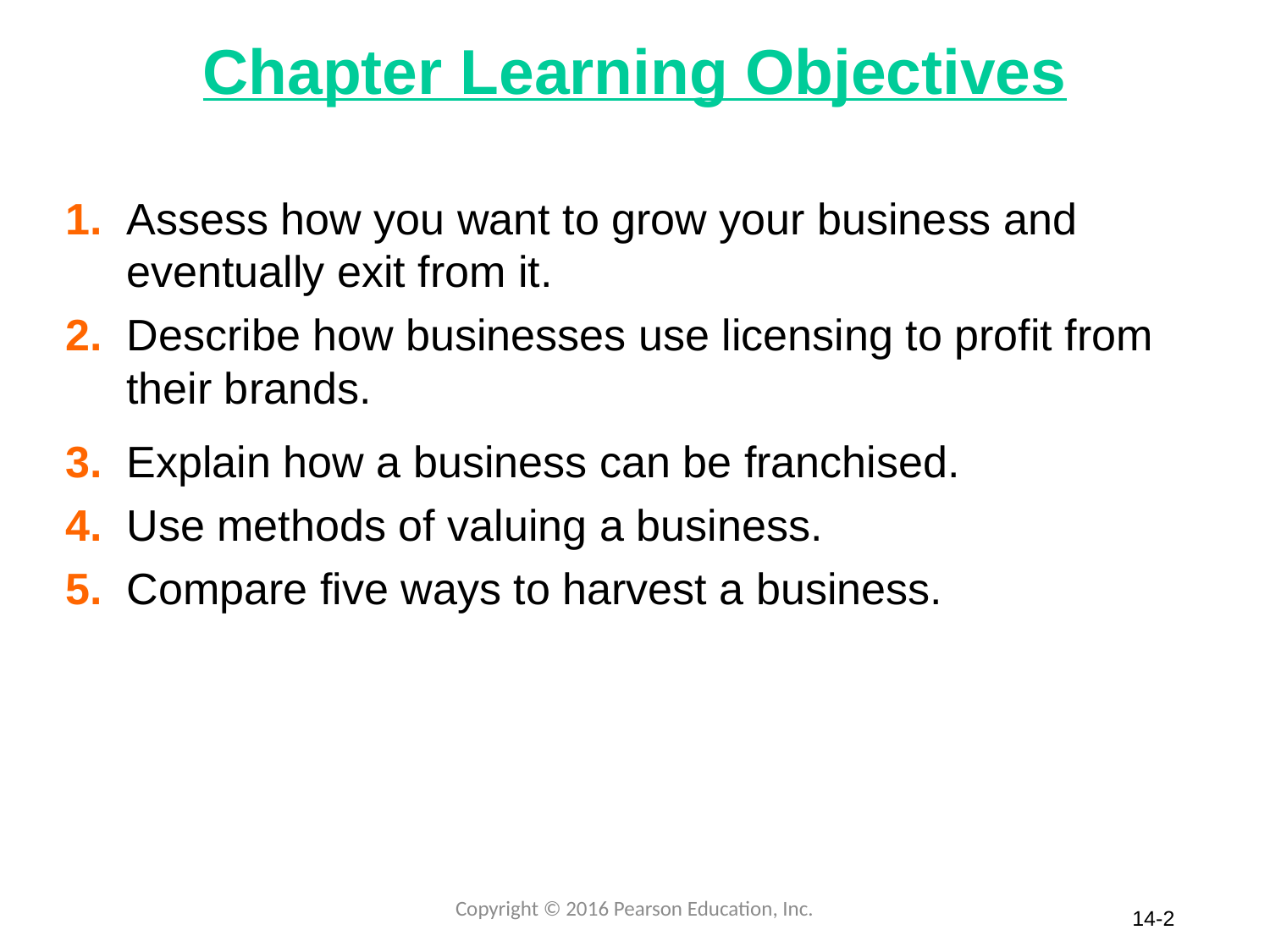

# Chapter Learning Objectives

1.  Assess how you want to grow your business and
     eventually exit from it.

2.  Describe how businesses use licensing to profit from
     their brands.

3.  Explain how a business can be franchised.

4.  Use methods of valuing a business.

5.  Compare five ways to harvest a business.
Copyright © 2016 Pearson Education, Inc.